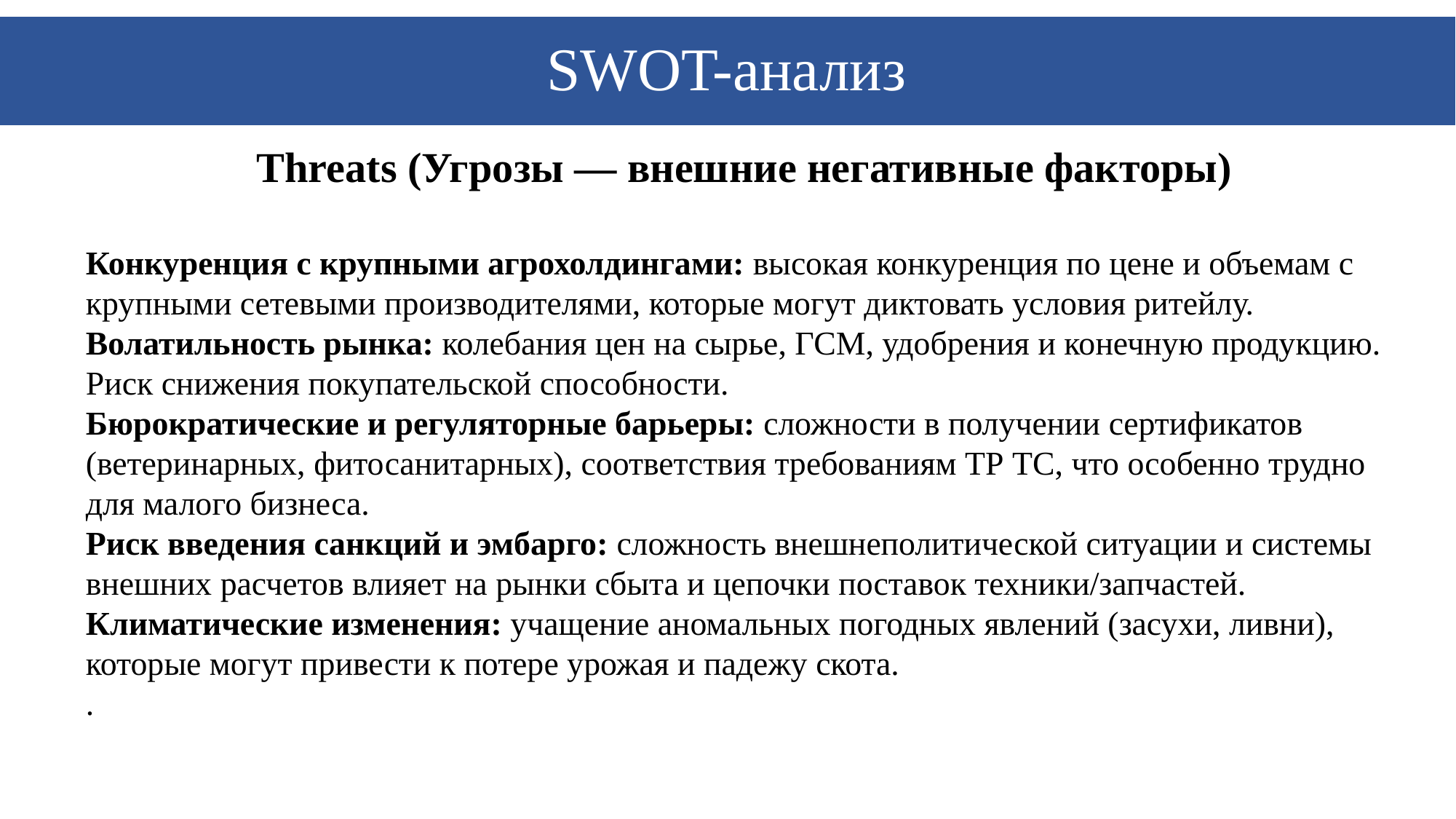

# SWOT-анализ
Threats (Угрозы — внешние негативные факторы)

Конкуренция с крупными агрохолдингами: высокая конкуренция по цене и объемам с крупными сетевыми производителями, которые могут диктовать условия ритейлу.
Волатильность рынка: колебания цен на сырье, ГСМ, удобрения и конечную продукцию. Риск снижения покупательской способности.
Бюрократические и регуляторные барьеры: сложности в получении сертификатов (ветеринарных, фитосанитарных), соответствия требованиям ТР ТС, что особенно трудно для малого бизнеса.
Риск введения санкций и эмбарго: сложность внешнеполитической ситуации и системы внешних расчетов влияет на рынки сбыта и цепочки поставок техники/запчастей.
Климатические изменения: учащение аномальных погодных явлений (засухи, ливни), которые могут привести к потере урожая и падежу скота.
.